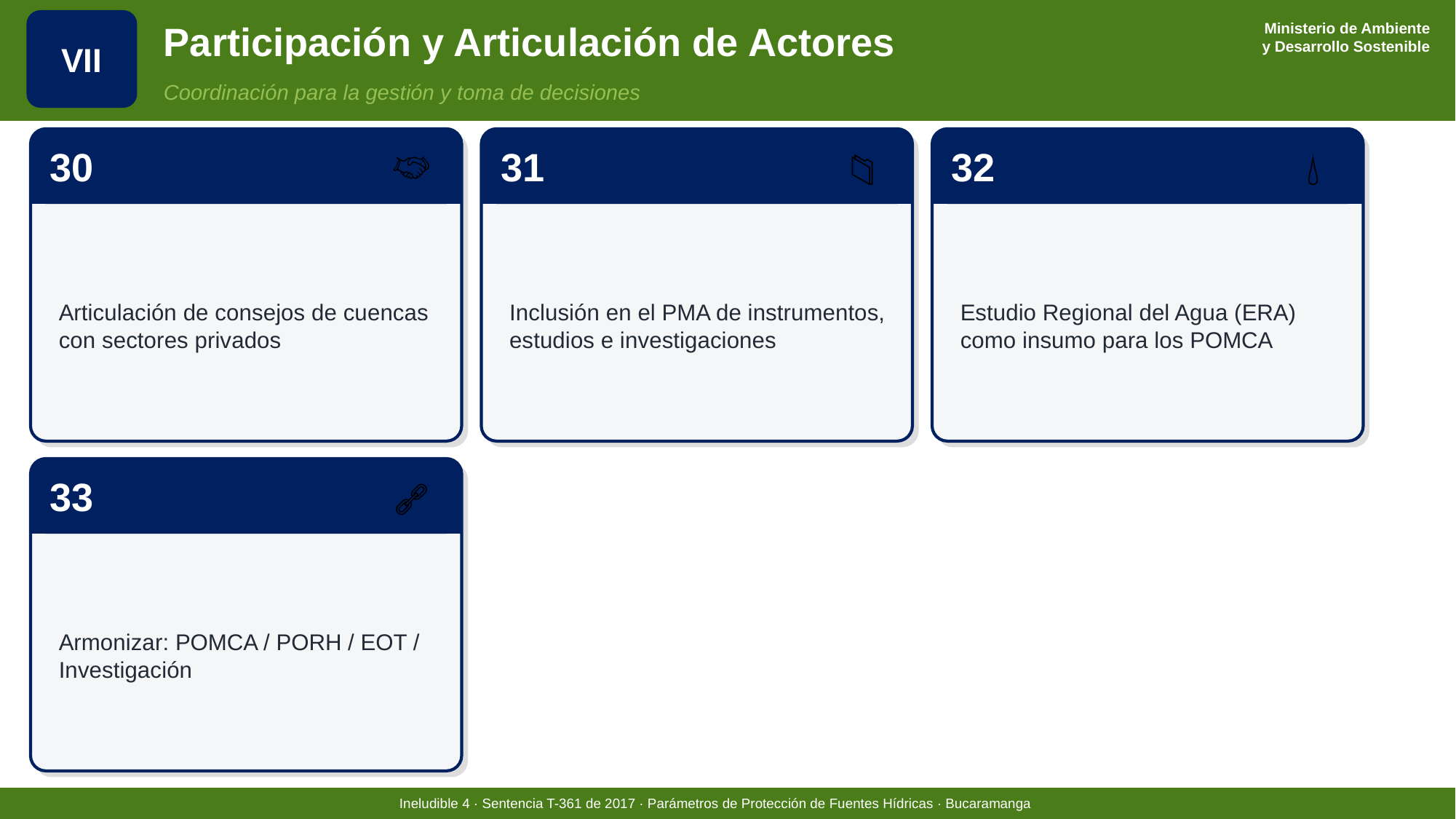

Ministerio de Ambiente
y Desarrollo Sostenible
Participación y Articulación de Actores

VII
Coordinación para la gestión y toma de decisiones

30
🤝
31
📁
32
💧

Articulación de consejos de cuencas con sectores privados
Inclusión en el PMA de instrumentos, estudios e investigaciones
Estudio Regional del Agua (ERA) como insumo para los POMCA

33
🔗

Armonizar: POMCA / PORH / EOT / Investigación

Ineludible 4 · Sentencia T-361 de 2017 · Parámetros de Protección de Fuentes Hídricas · Bucaramanga